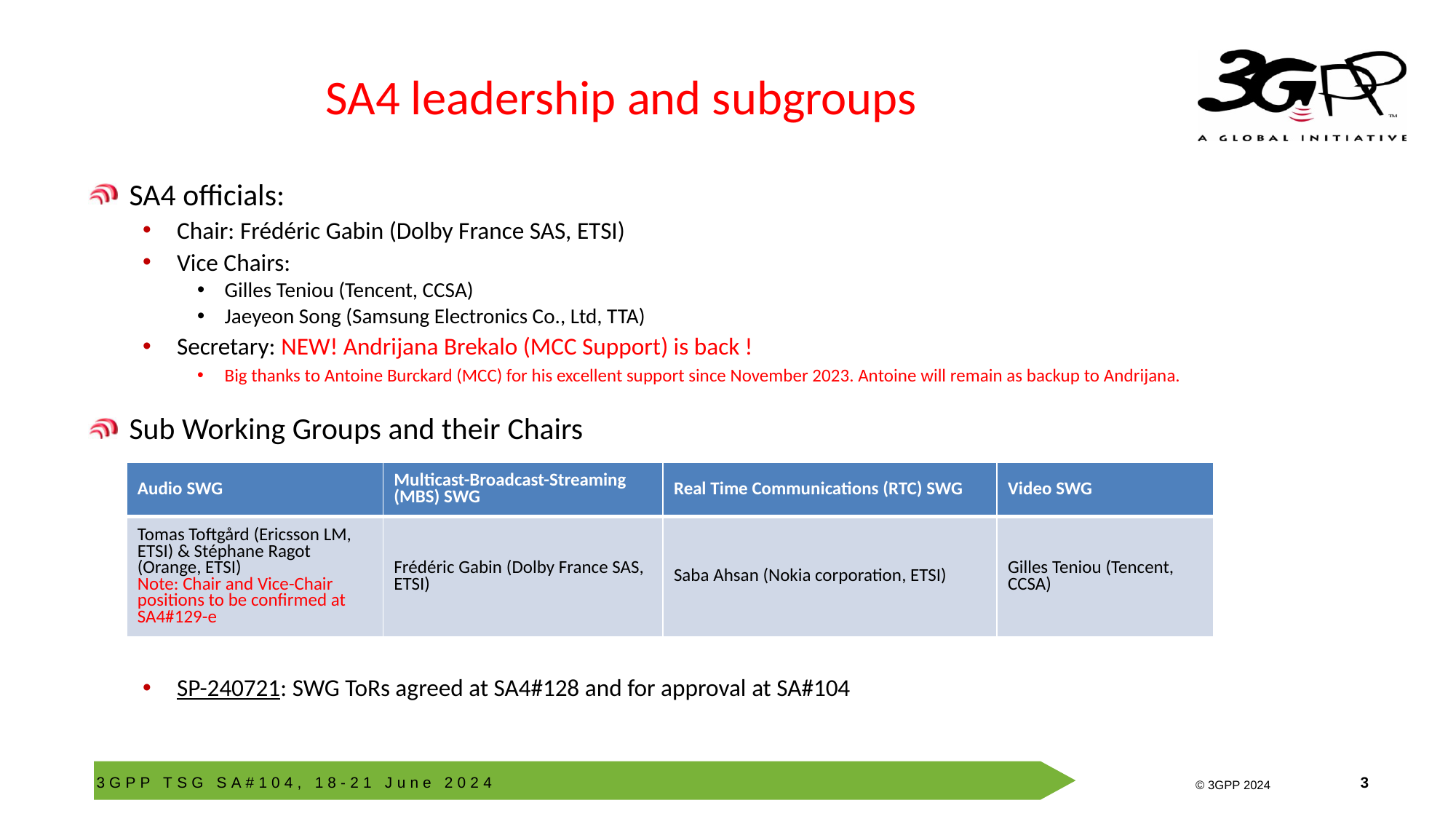

# SA4 leadership and subgroups
SA4 officials:
Chair: Frédéric Gabin (Dolby France SAS, ETSI)
Vice Chairs:
Gilles Teniou (Tencent, CCSA)
Jaeyeon Song (Samsung Electronics Co., Ltd, TTA)
Secretary: NEW! Andrijana Brekalo (MCC Support) is back !
Big thanks to Antoine Burckard (MCC) for his excellent support since November 2023. Antoine will remain as backup to Andrijana.
Sub Working Groups and their Chairs

SP-240721: SWG ToRs agreed at SA4#128 and for approval at SA#104

| Audio SWG | Multicast-Broadcast-Streaming (MBS) SWG | Real Time Communications (RTC) SWG | Video SWG |
| --- | --- | --- | --- |
| Tomas Toftgård (Ericsson LM, ETSI) & Stéphane Ragot (Orange, ETSI) Note: Chair and Vice-Chair positions to be confirmed at SA4#129-e | Frédéric Gabin (Dolby France SAS, ETSI) | Saba Ahsan (Nokia corporation, ETSI) | Gilles Teniou (Tencent, CCSA) |